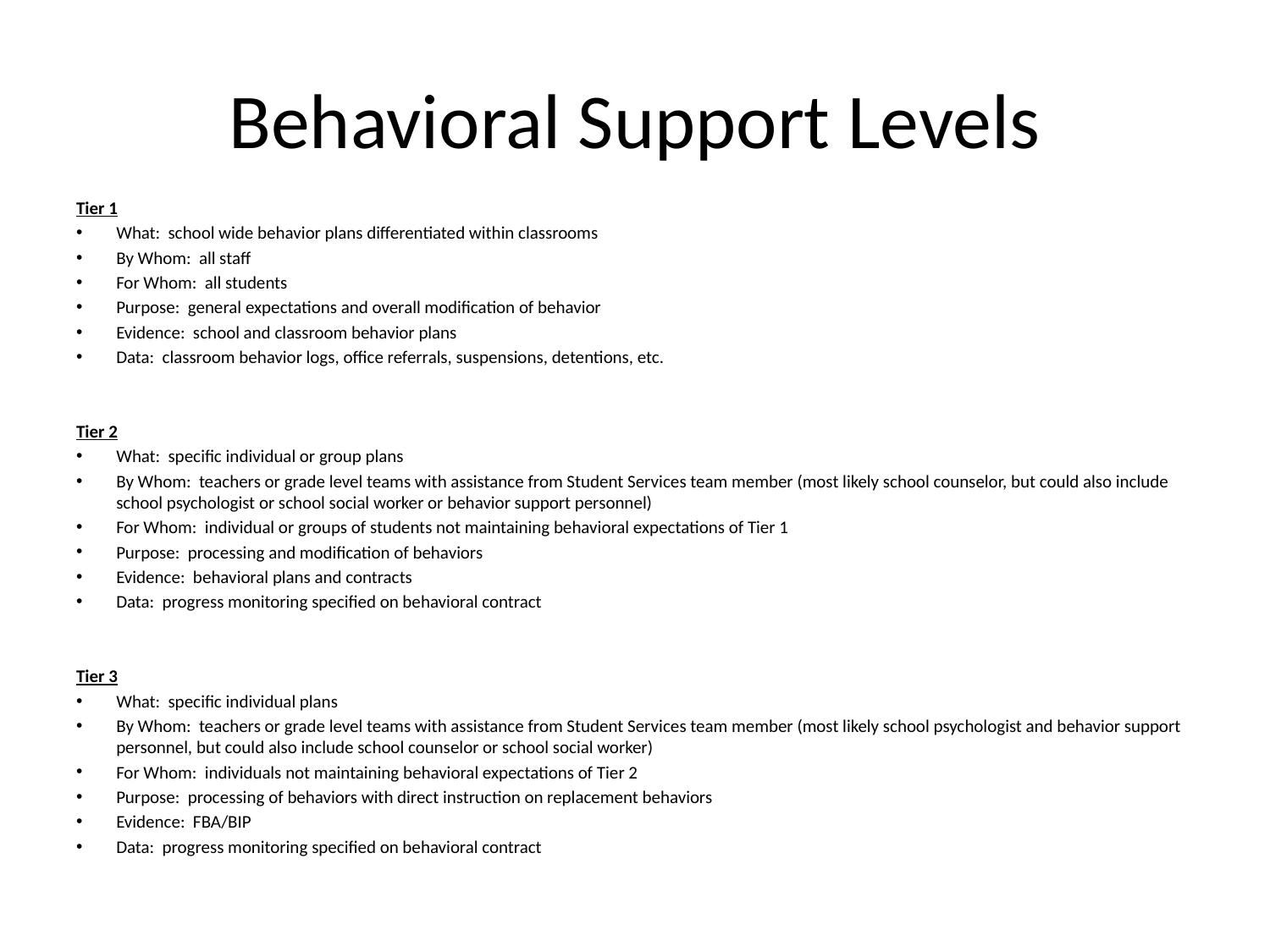

# Behavioral Support Levels
Tier 1
What:  school wide behavior plans differentiated within classrooms
By Whom:  all staff
For Whom:  all students
Purpose:  general expectations and overall modification of behavior
Evidence:  school and classroom behavior plans
Data:  classroom behavior logs, office referrals, suspensions, detentions, etc.

Tier 2
What:  specific individual or group plans
By Whom:  teachers or grade level teams with assistance from Student Services team member (most likely school counselor, but could also include school psychologist or school social worker or behavior support personnel)
For Whom:  individual or groups of students not maintaining behavioral expectations of Tier 1
Purpose:  processing and modification of behaviors
Evidence:  behavioral plans and contracts
Data:  progress monitoring specified on behavioral contract

Tier 3
What:  specific individual plans
By Whom:  teachers or grade level teams with assistance from Student Services team member (most likely school psychologist and behavior support personnel, but could also include school counselor or school social worker)
For Whom:  individuals not maintaining behavioral expectations of Tier 2
Purpose:  processing of behaviors with direct instruction on replacement behaviors
Evidence:  FBA/BIP
Data:  progress monitoring specified on behavioral contract